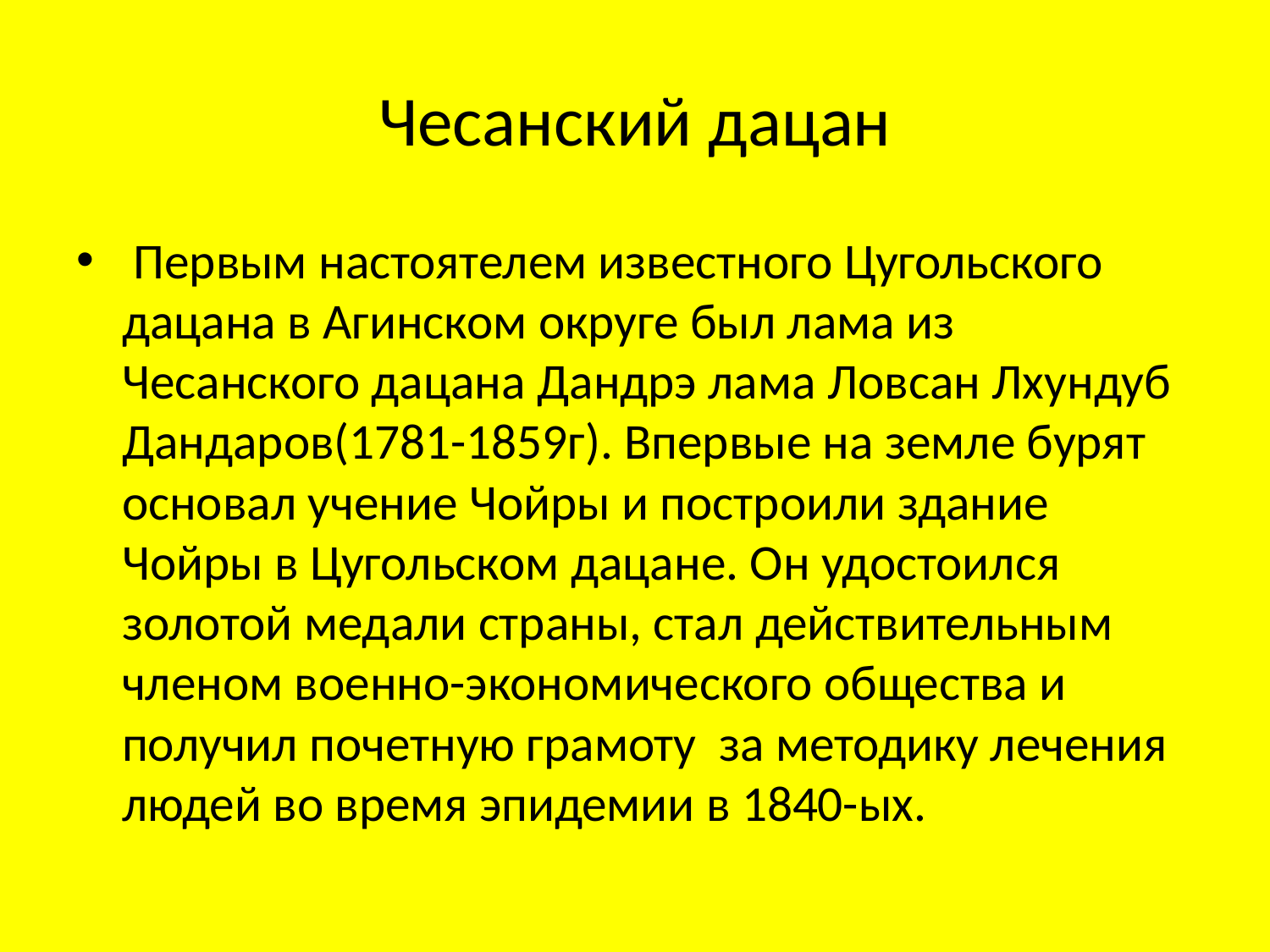

# Чесанский дацан
 Первым настоятелем известного Цугольского дацана в Агинском округе был лама из Чесанского дацана Дандрэ лама Ловсан Лхундуб Дандаров(1781-1859г). Впервые на земле бурят основал учение Чойры и построили здание Чойры в Цугольском дацане. Он удостоился золотой медали страны, стал действительным членом военно-экономического общества и получил почетную грамоту  за методику лечения людей во время эпидемии в 1840-ых.